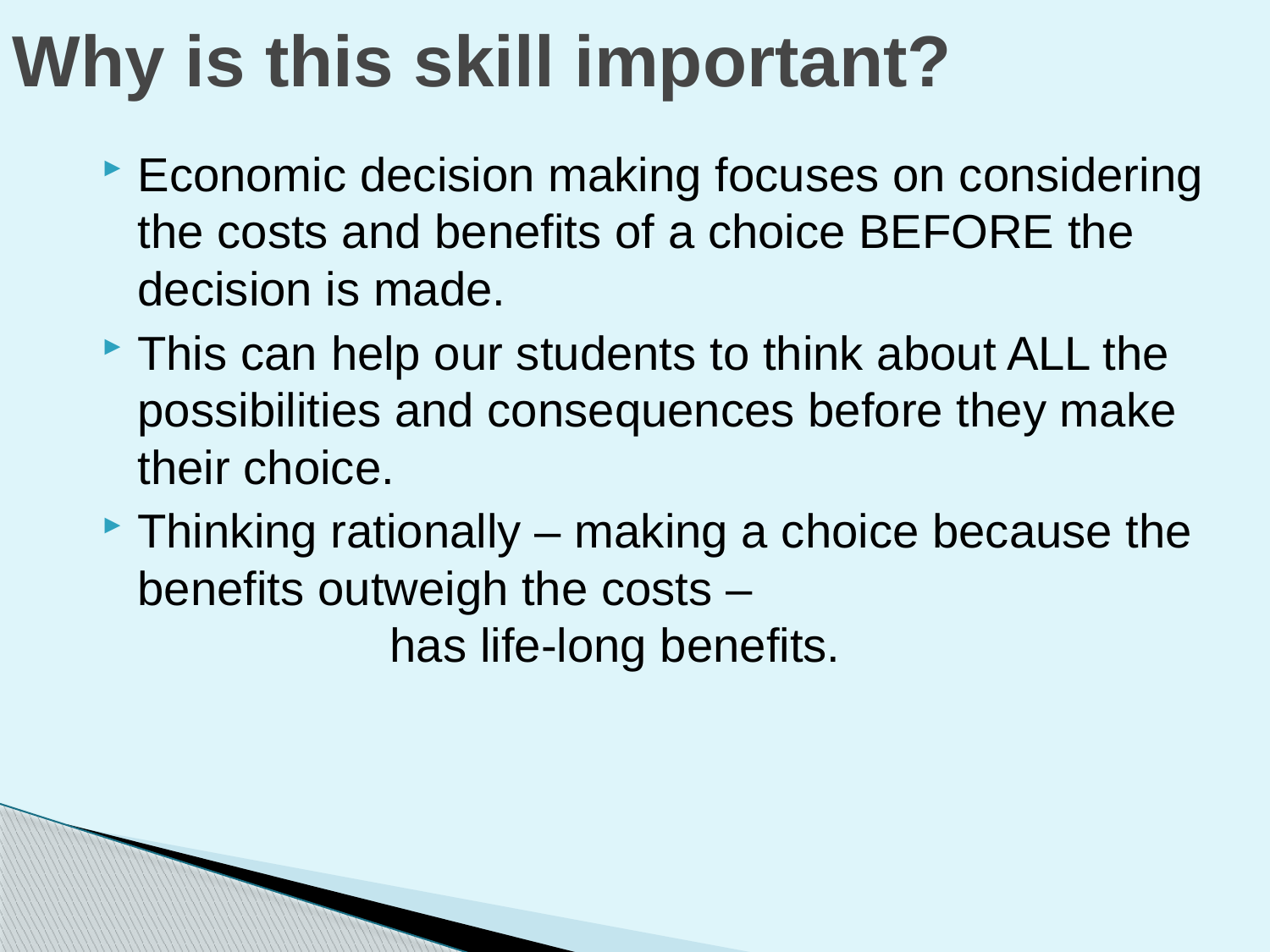

# Why is this skill important?
Economic decision making focuses on considering the costs and benefits of a choice BEFORE the decision is made.
This can help our students to think about ALL the possibilities and consequences before they make their choice.
Thinking rationally – making a choice because the benefits outweigh the costs –                                                     has life-long benefits.